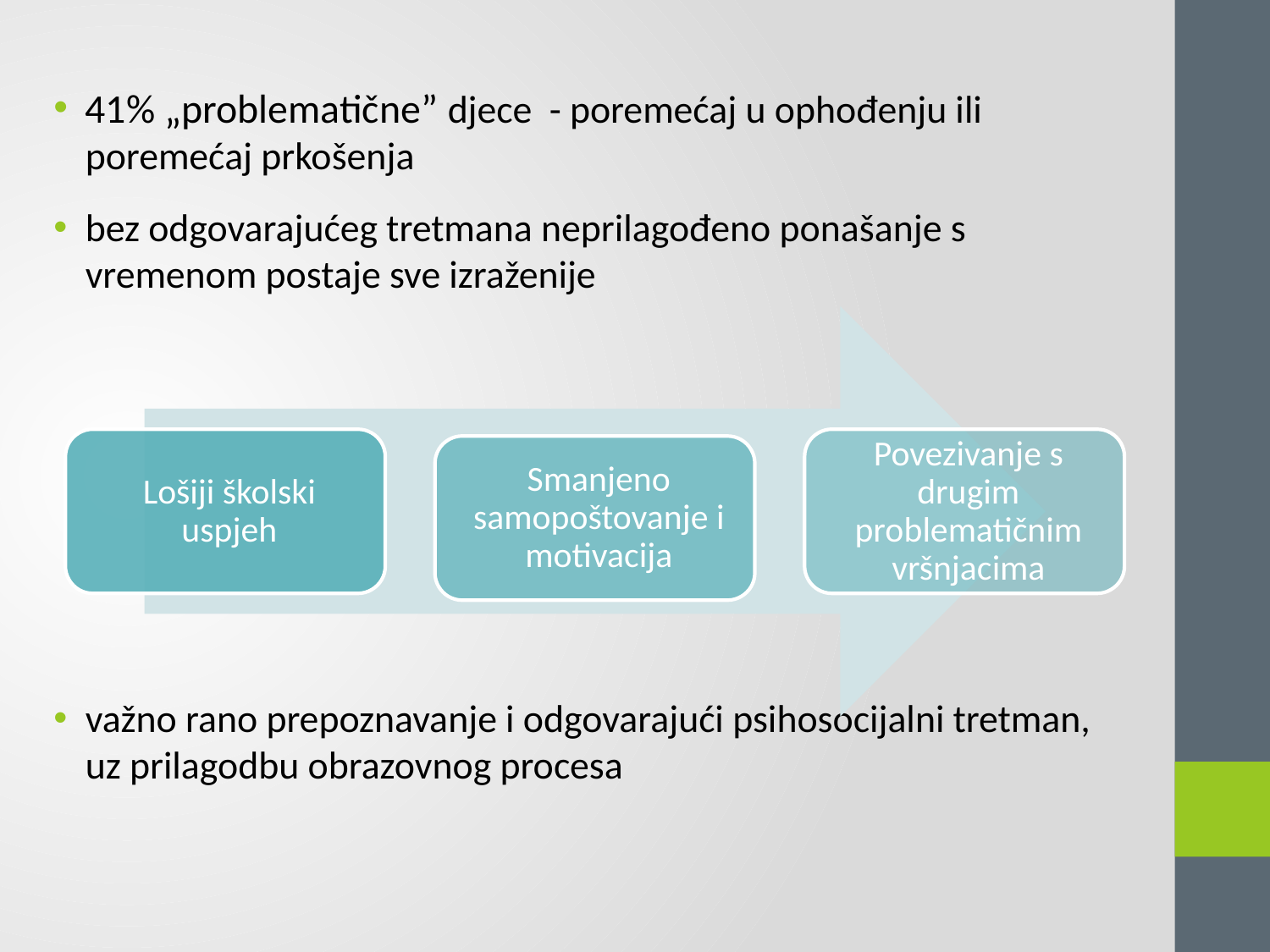

41% „problematične” djece  - poremećaj u ophođenju ili poremećaj prkošenja
bez odgovarajućeg tretmana neprilagođeno ponašanje s vremenom postaje sve izraženije

važno rano prepoznavanje i odgovarajući psihosocijalni tretman, uz prilagodbu obrazovnog procesa
Lošiji školski uspjeh
Smanjeno samopoštovanje i motivacija
Povezivanje s drugim problematičnim vršnjacima